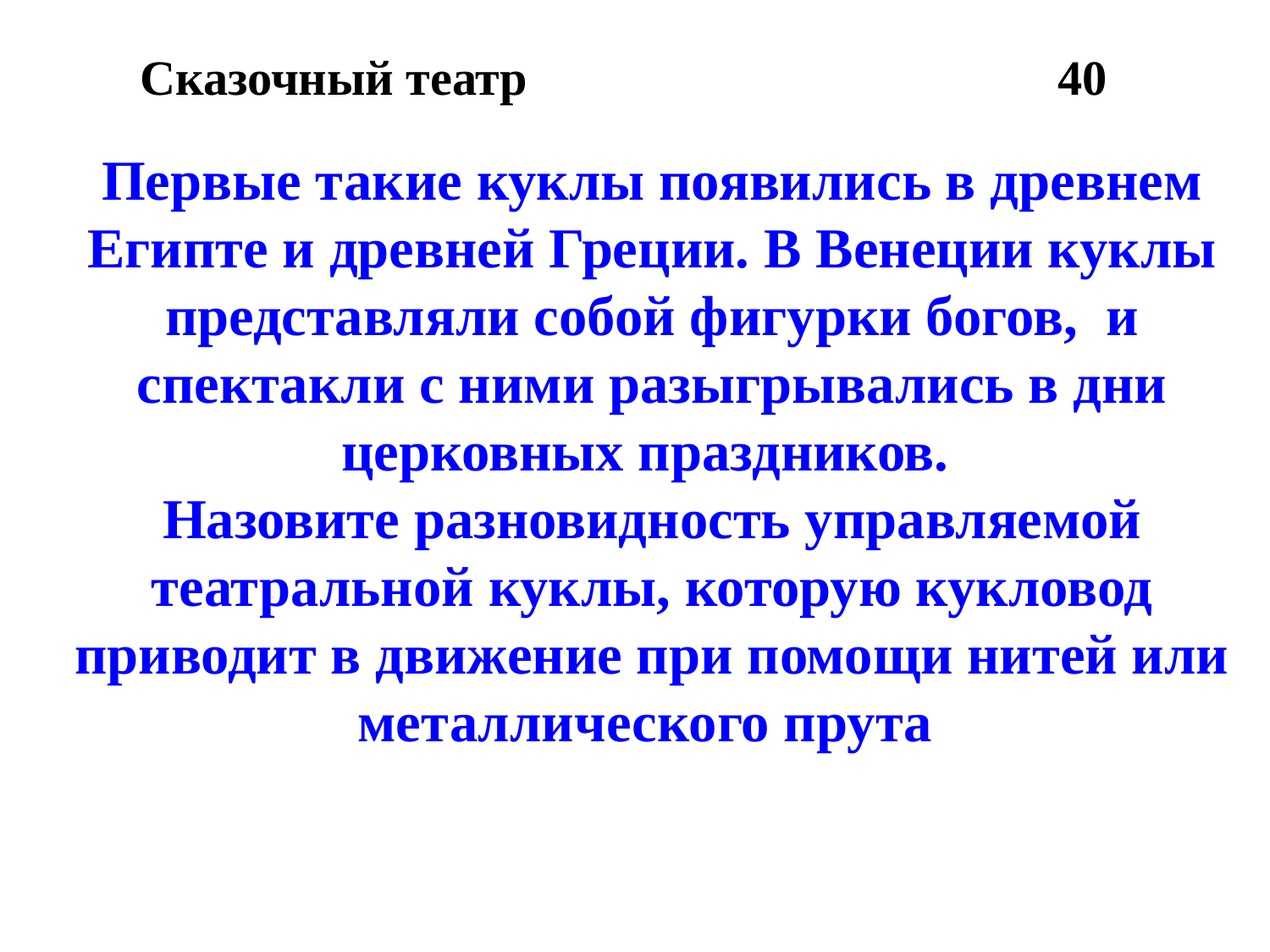

Сказочный театр
40
Первые такие куклы появились в древнем Египте и древней Греции. В Венеции куклы представляли собой фигурки богов,  и спектакли с ними разыгрывались в дни церковных праздников.
Назовите разновидность управляемой театральной куклы, которую кукловод приводит в движение при помощи нитей или металлического прута